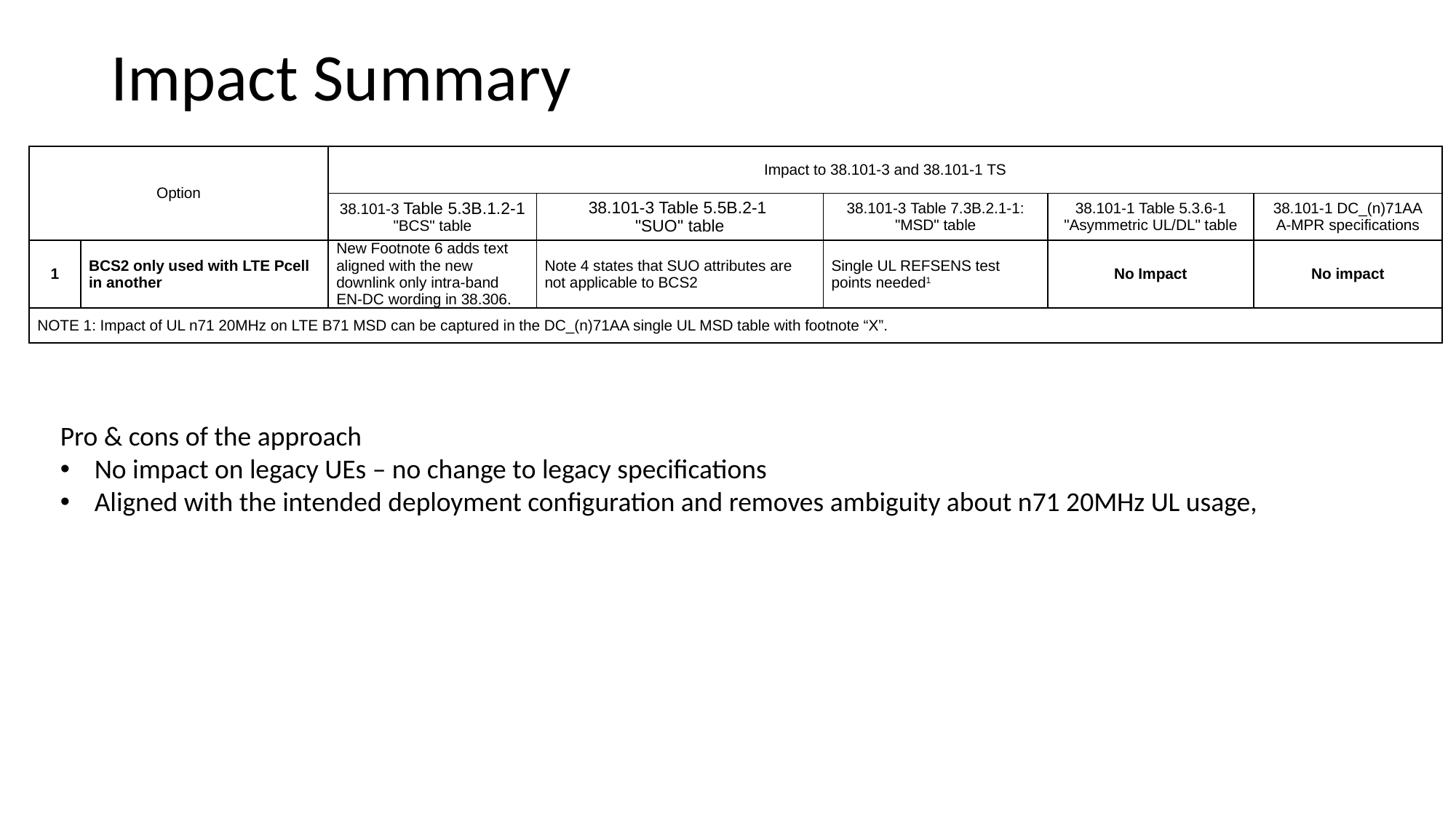

# Impact Summary
| Option |  | Impact to 38.101-3 and 38.101-1 TS |  |  |  |  |
| --- | --- | --- | --- | --- | --- | --- |
|  |  | 38.101-3 Table 5.3B.1.2-1 "BCS" table | 38.101-3 Table 5.5B.2-1 "SUO" table | 38.101-3 Table 7.3B.2.1-1: "MSD" table | 38.101-1 Table 5.3.6-1 "Asymmetric UL/DL" table | 38.101-1 DC\_(n)71AA A-MPR specifications |
| 1 | BCS2 only used with LTE Pcell in another | New Footnote 6 adds text aligned with the new downlink only intra-band EN-DC wording in 38.306. | Note 4 states that SUO attributes are not applicable to BCS2 | Single UL REFSENS test points needed1 | No Impact | No impact |
| NOTE 1: Impact of UL n71 20MHz on LTE B71 MSD can be captured in the DC\_(n)71AA single UL MSD table with footnote “X”. |  |  |  |  |  |  |
Pro & cons of the approach
No impact on legacy UEs – no change to legacy specifications
Aligned with the intended deployment configuration and removes ambiguity about n71 20MHz UL usage,